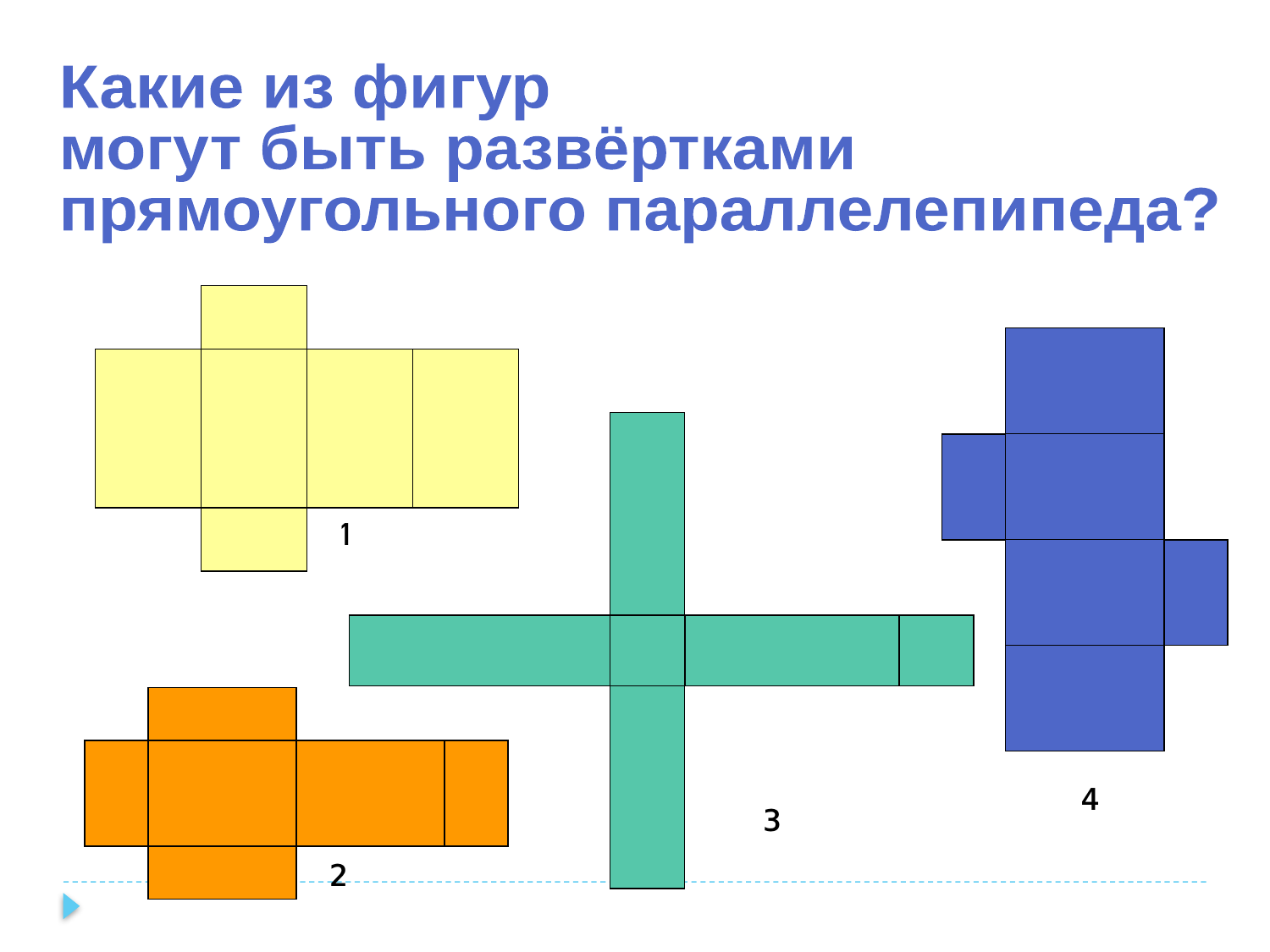

Какие из фигур
могут быть развёртками
прямоугольного параллелепипеда?

1

4
3
2